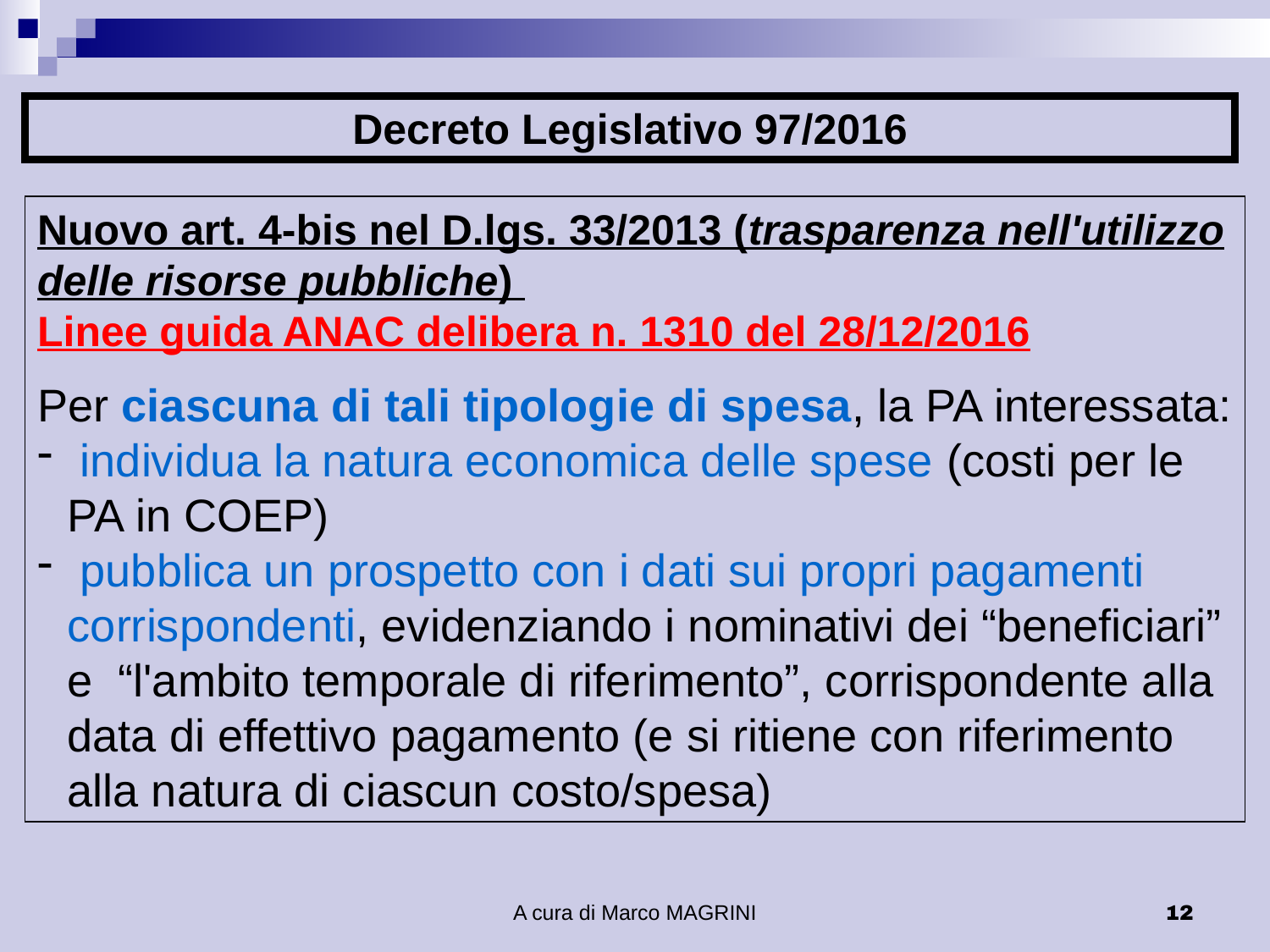

Decreto Legislativo 97/2016
Nuovo art. 4-bis nel D.lgs. 33/2013 (trasparenza nell'utilizzo delle risorse pubbliche)
Linee guida ANAC delibera n. 1310 del 28/12/2016

Per ciascuna di tali tipologie di spesa, la PA interessata:
 individua la natura economica delle spese (costi per le PA in COEP)
 pubblica un prospetto con i dati sui propri pagamenti corrispondenti, evidenziando i nominativi dei “beneficiari” e  “l'ambito temporale di riferimento”, corrispondente alla data di effettivo pagamento (e si ritiene con riferimento alla natura di ciascun costo/spesa)

A cura di Marco MAGRINI
12